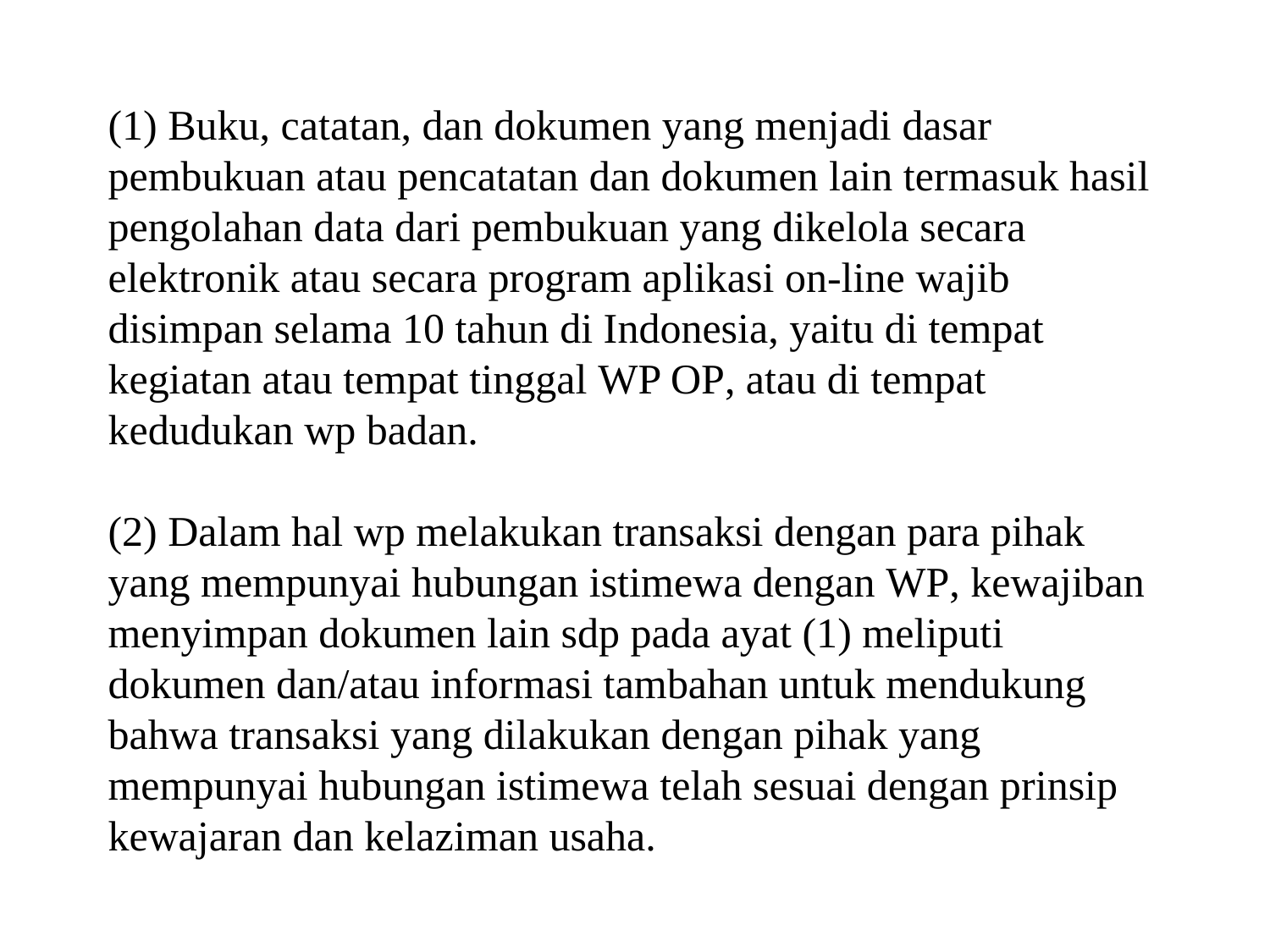

# (1) Buku, catatan, dan dokumen yang menjadi dasar pembukuan atau pencatatan dan dokumen lain termasuk hasil pengolahan data dari pembukuan yang dikelola secara elektronik atau secara program aplikasi on-line wajib disimpan selama 10 tahun di Indonesia, yaitu di tempat kegiatan atau tempat tinggal WP OP, atau di tempat kedudukan wp badan. (2) Dalam hal wp melakukan transaksi dengan para pihak yang mempunyai hubungan istimewa dengan WP, kewajiban menyimpan dokumen lain sdp pada ayat (1) meliputi dokumen dan/atau informasi tambahan untuk mendukung bahwa transaksi yang dilakukan dengan pihak yang mempunyai hubungan istimewa telah sesuai dengan prinsip kewajaran dan kelaziman usaha.